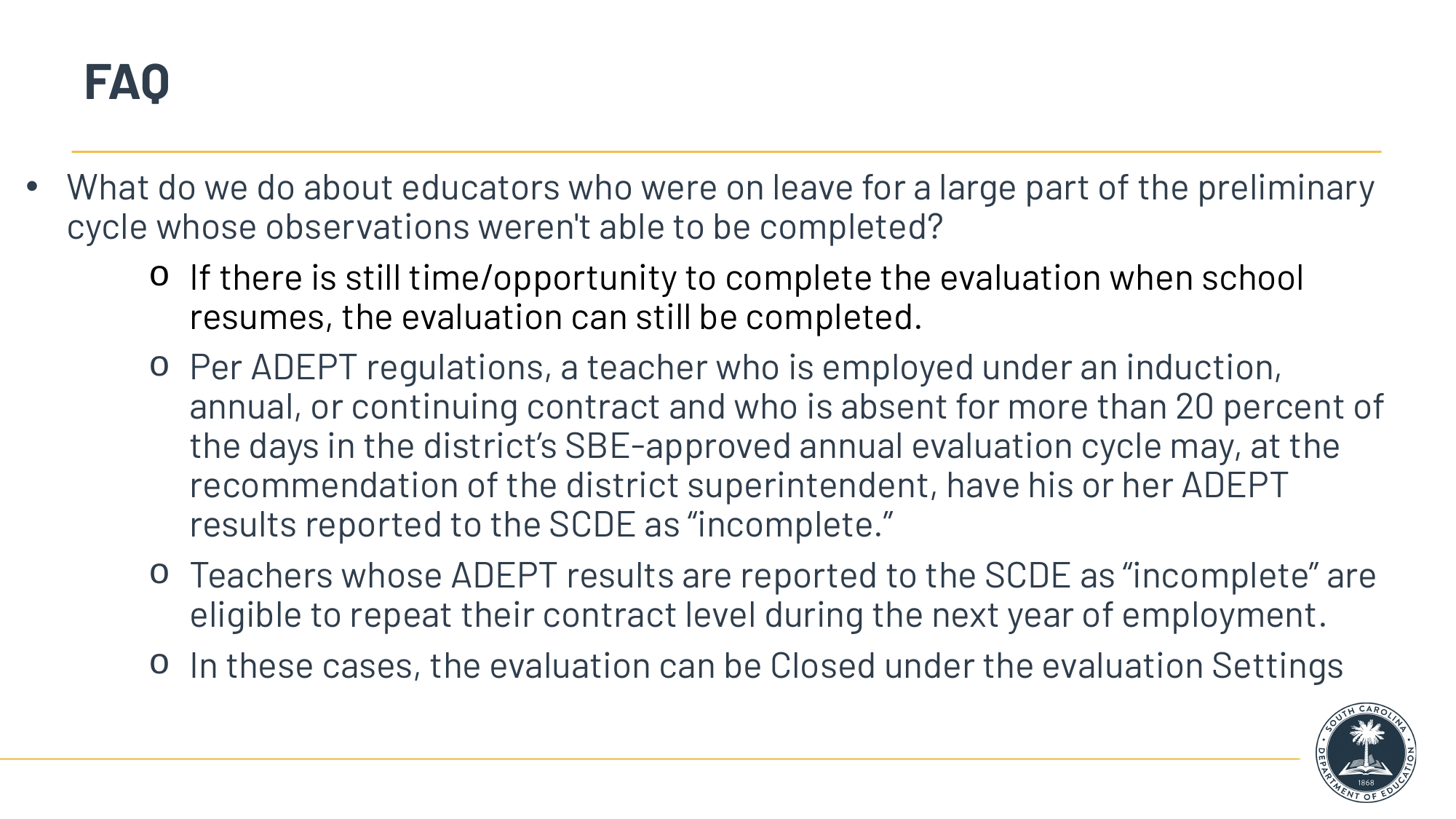

# FAQ
What do we do about educators who were on leave for a large part of the preliminary cycle whose observations weren't able to be completed?
If there is still time/opportunity to complete the evaluation when school resumes, the evaluation can still be completed.
Per ADEPT regulations, a teacher who is employed under an induction, annual, or continuing contract and who is absent for more than 20 percent of the days in the district’s SBE-approved annual evaluation cycle may, at the recommendation of the district superintendent, have his or her ADEPT results reported to the SCDE as “incomplete.”
Teachers whose ADEPT results are reported to the SCDE as “incomplete” are eligible to repeat their contract level during the next year of employment.
In these cases, the evaluation can be Closed under the evaluation Settings